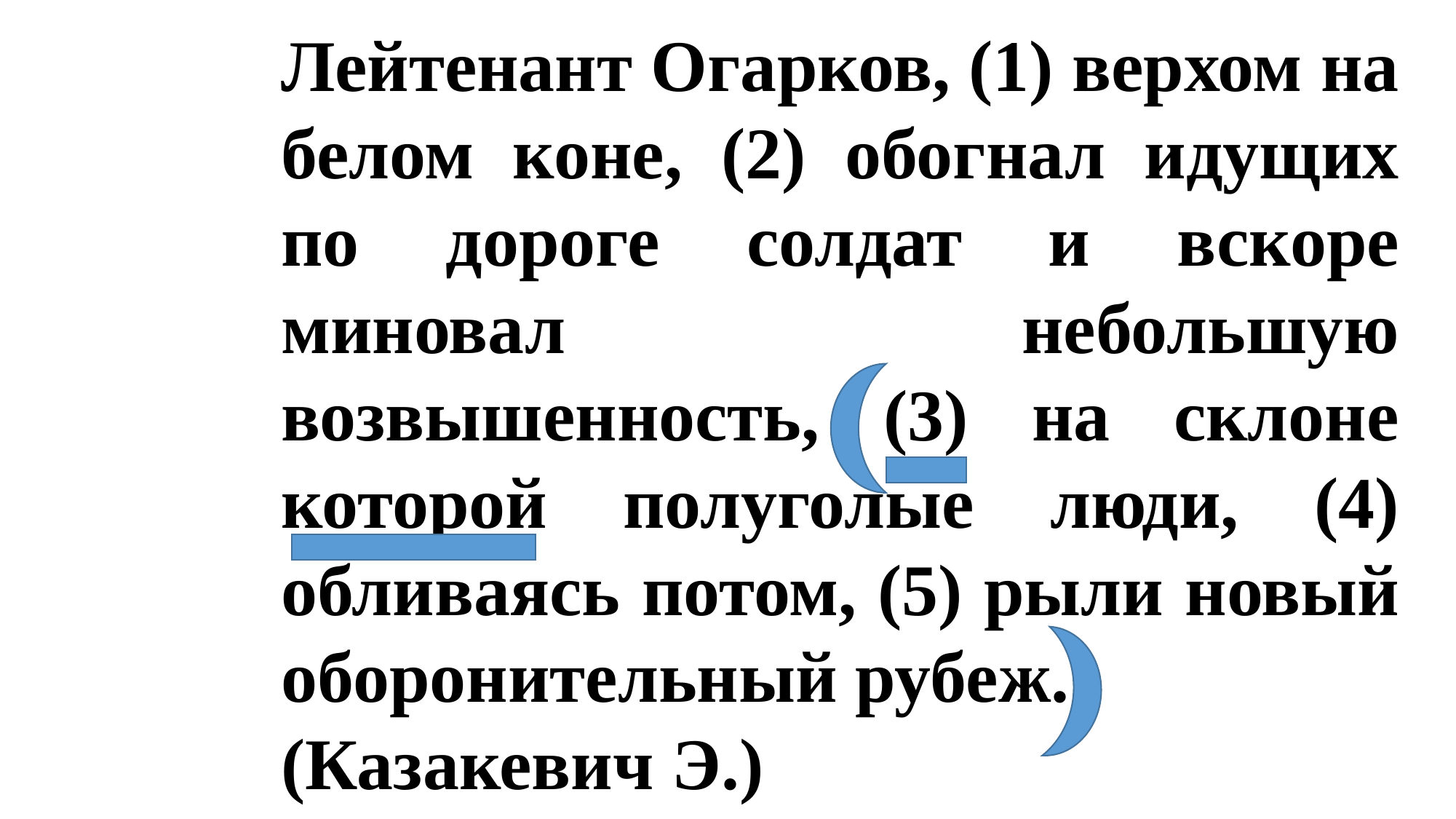

Лейтенант Огарков, (1) верхом на белом коне, (2) обогнал идущих по дороге солдат и вскоре миновал небольшую возвышенность, (3) на склоне которой полуголые люди, (4) обливаясь потом, (5) рыли новый оборонительный рубеж.
(Казакевич Э.)